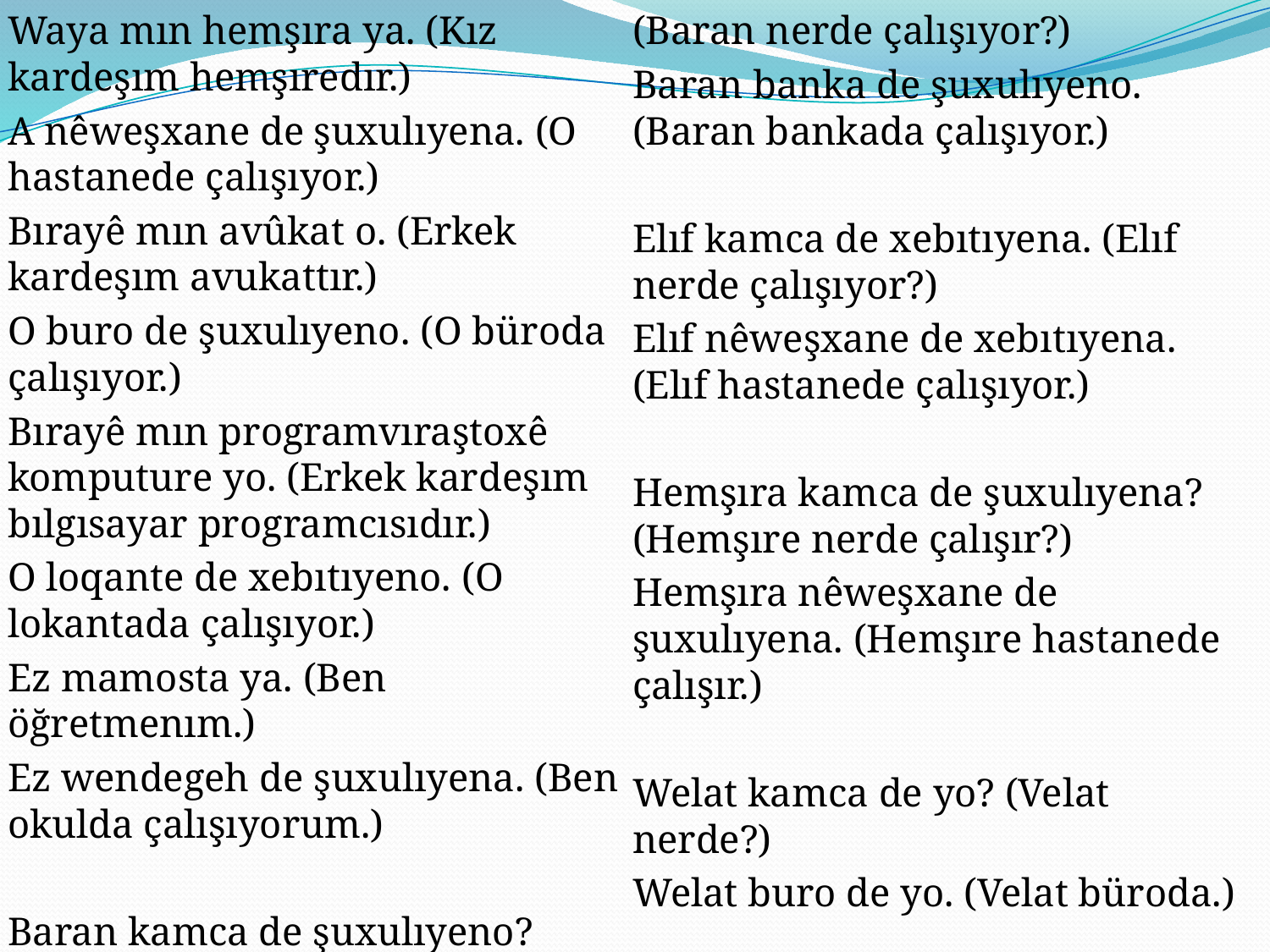

Waya mın hemşıra ya. (Kız kardeşım hemşıredır.)
A nêweşxane de şuxulıyena. (O hastanede çalışıyor.)
Bırayê mın avûkat o. (Erkek kardeşım avukattır.)
O buro de şuxulıyeno. (O büroda çalışıyor.)
Bırayê mın programvıraştoxê komputure yo. (Erkek kardeşım bılgısayar programcısıdır.)
O loqante de xebıtıyeno. (O lokantada çalışıyor.)
Ez mamosta ya. (Ben öğretmenım.)
Ez wendegeh de şuxulıyena. (Ben okulda çalışıyorum.)

Baran kamca de şuxulıyeno? (Baran nerde çalışıyor?)
Baran banka de şuxulıyeno. (Baran bankada çalışıyor.)

Elıf kamca de xebıtıyena. (Elıf nerde çalışıyor?)
Elıf nêweşxane de xebıtıyena. (Elıf hastanede çalışıyor.)

Hemşıra kamca de şuxulıyena? (Hemşıre nerde çalışır?)
Hemşıra nêweşxane de şuxulıyena. (Hemşıre hastanede çalışır.)

Welat kamca de yo? (Velat nerde?)
Welat buro de yo. (Velat büroda.)